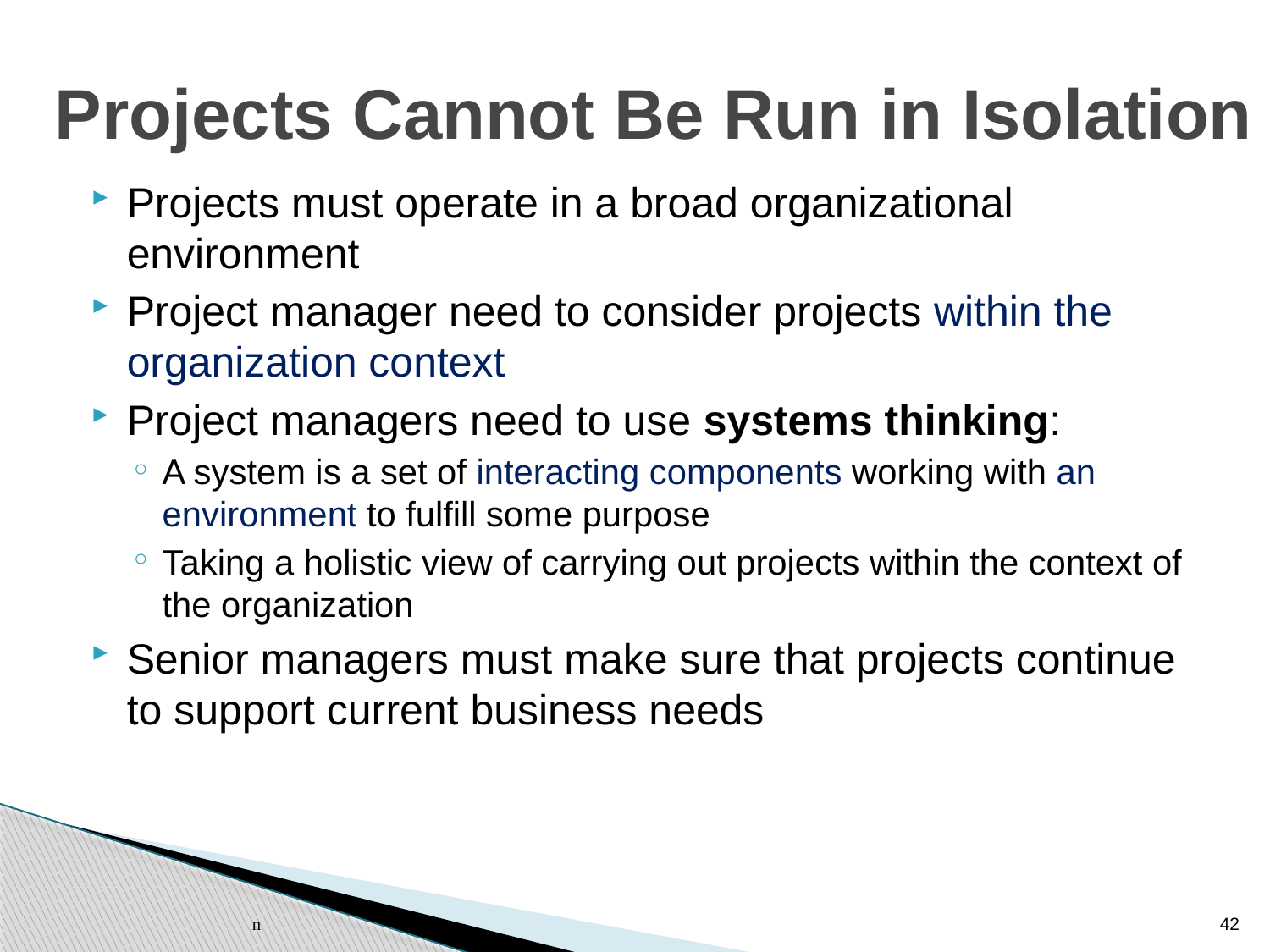

# Projects Cannot Be Run in Isolation
Projects must operate in a broad organizational environment
Project manager need to consider projects within the organization context
Project managers need to use systems thinking:
A system is a set of interacting components working with an environment to fulfill some purpose
Taking a holistic view of carrying out projects within the context of the organization
Senior managers must make sure that projects continue to support current business needs

n
42